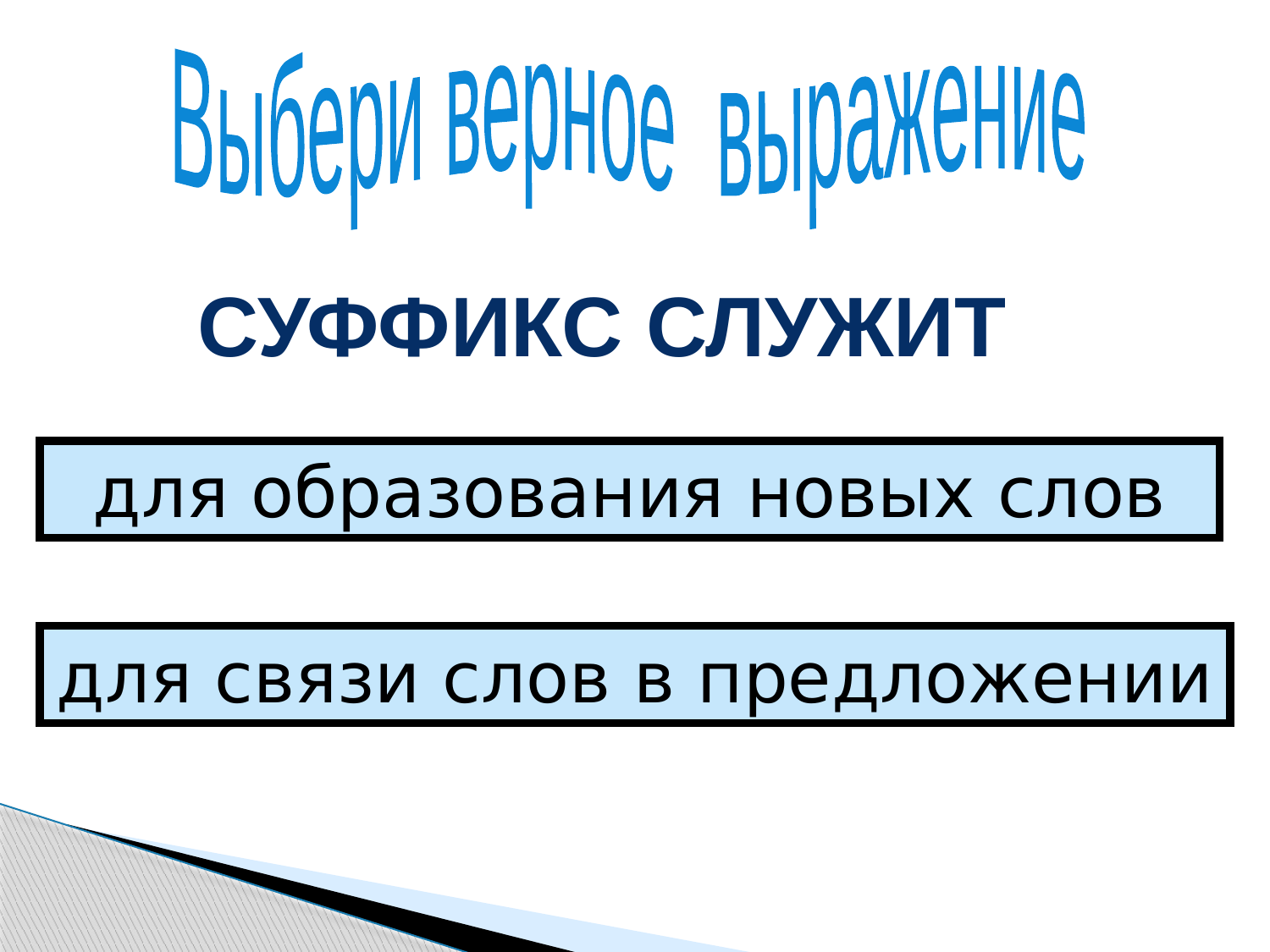

Выбери верное  выражение
СУФФИКС СЛУЖИТ
для образования новых слов
для связи слов в предложении